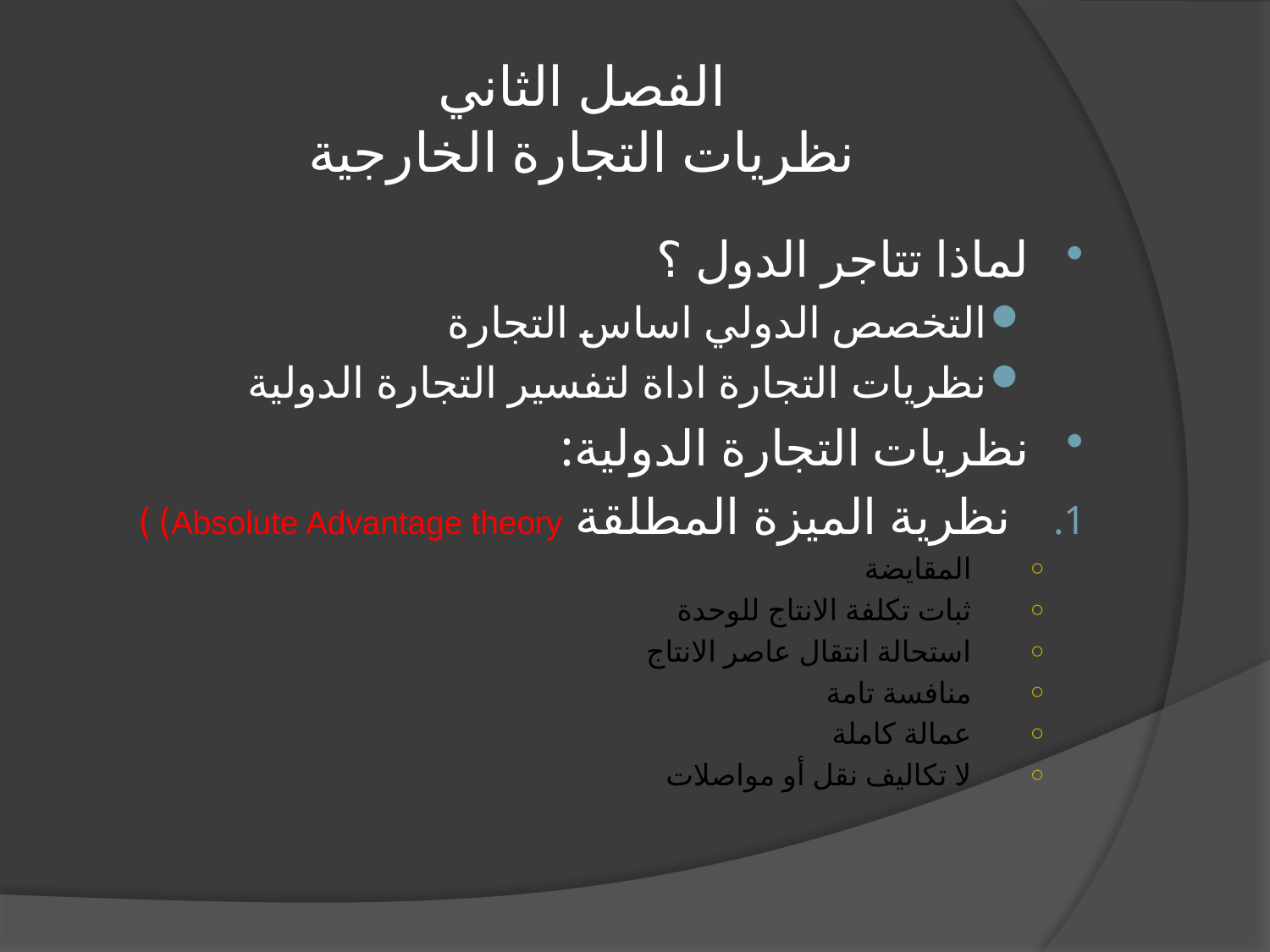

# الفصل الثاني نظريات التجارة الخارجية
لماذا تتاجر الدول ؟
التخصص الدولي اساس التجارة
نظريات التجارة اداة لتفسير التجارة الدولية
نظريات التجارة الدولية:
نظرية الميزة المطلقة Absolute Advantage theory) )
المقايضة
ثبات تكلفة الانتاج للوحدة
استحالة انتقال عاصر الانتاج
منافسة تامة
عمالة كاملة
لا تكاليف نقل أو مواصلات